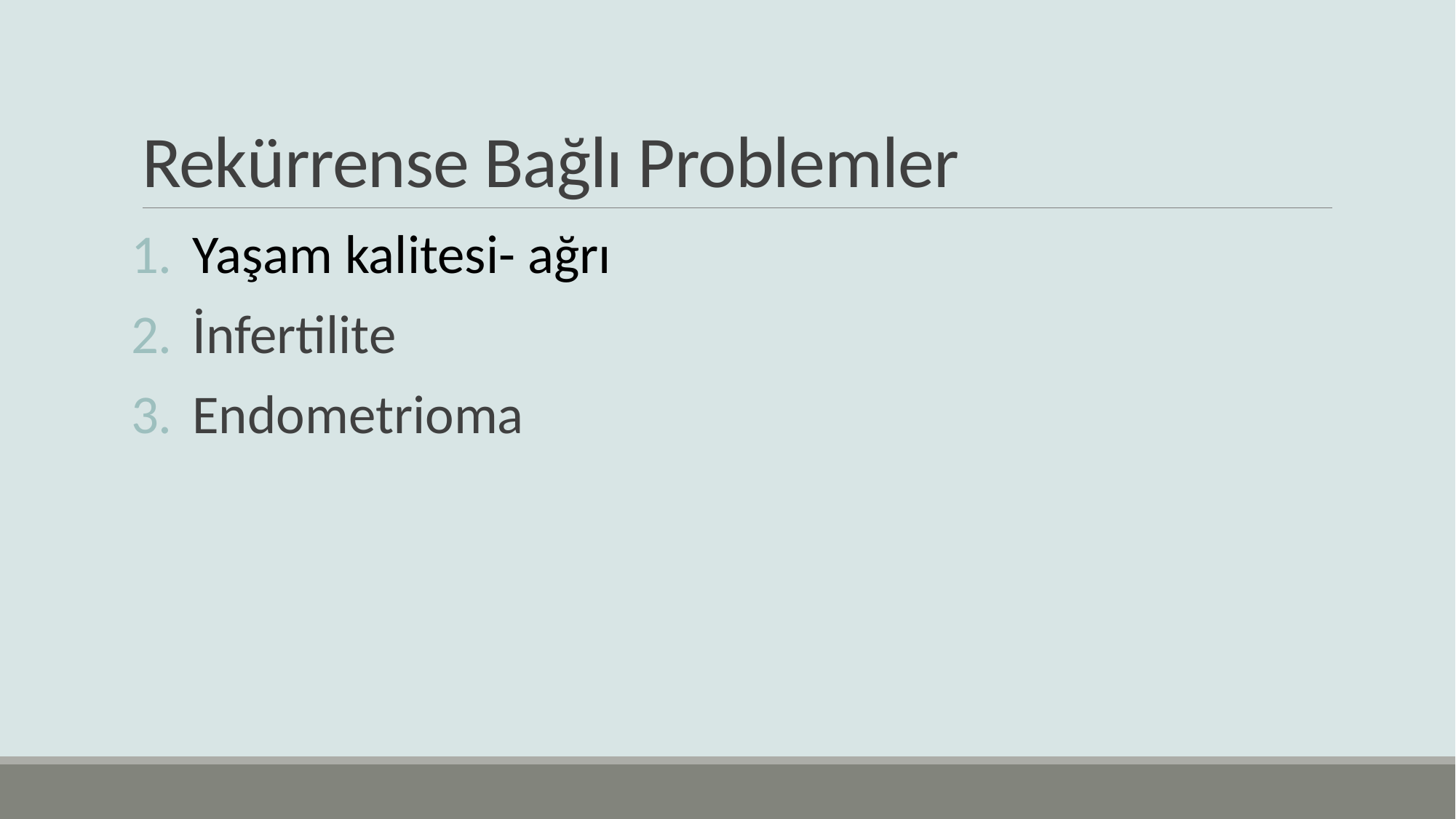

# Rekürrense Bağlı Problemler
Yaşam kalitesi- ağrı
İnfertilite
Endometrioma